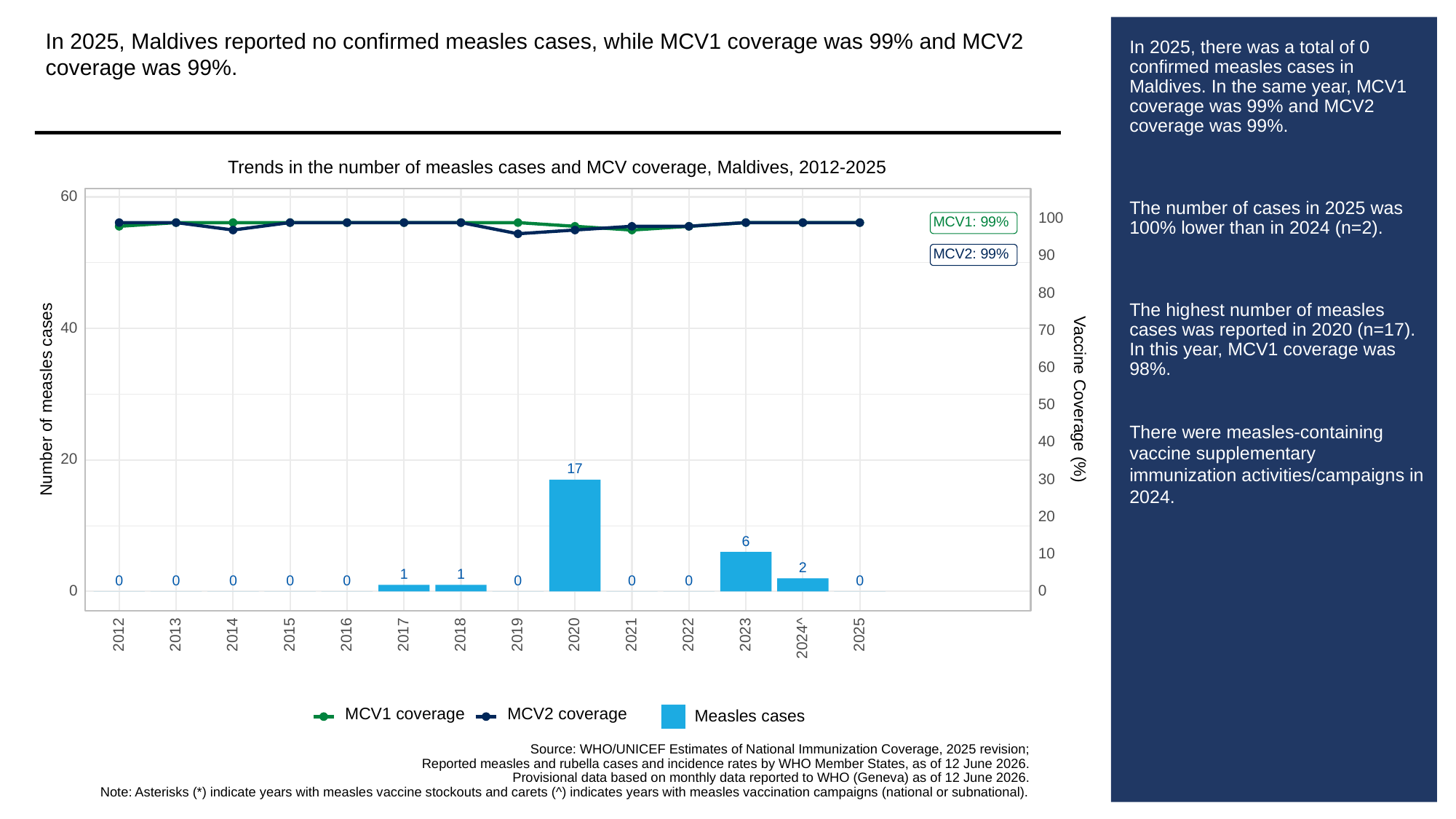

In 2025, Maldives reported no confirmed measles cases, while MCV1 coverage was 99% and MCV2 coverage was 99%.
# In 2025, there was a total of 0 confirmed measles cases in Maldives. In the same year, MCV1 coverage was 99% and MCV2 coverage was 99%.

The number of cases in 2025 was 100% lower than in 2024 (n=2).

The highest number of measles cases was reported in 2020 (n=17). In this year, MCV1 coverage was 98%.

There were measles-containing vaccine supplementary immunization activities/campaigns in 2024.

Trends in the number of measles cases and MCV coverage, Maldives, 2012-2025

60

100
MCV1: 99%

MCV2: 99%
90

80
40
70

60
Vaccine Coverage (%)
Number of measles cases

50
40
20

17
30

20

6
10

2
1
1
0
0
0
0
0
0
0
0
0

0
0

2013
2023
2012
2014
2015
2016
2017
2018
2019
2020
2021
2022
2025
2024^

MCV1 coverage
MCV2 coverage
Measles cases

Source: WHO/UNICEF Estimates of National Immunization Coverage, 2025 revision;
Reported measles and rubella cases and incidence rates by WHO Member States, as of 12 June 2026.
Provisional data based on monthly data reported to WHO (Geneva) as of 12 June 2026.
Note: Asterisks (*) indicate years with measles vaccine stockouts and carets (^) indicates years with measles vaccination campaigns (national or subnational).